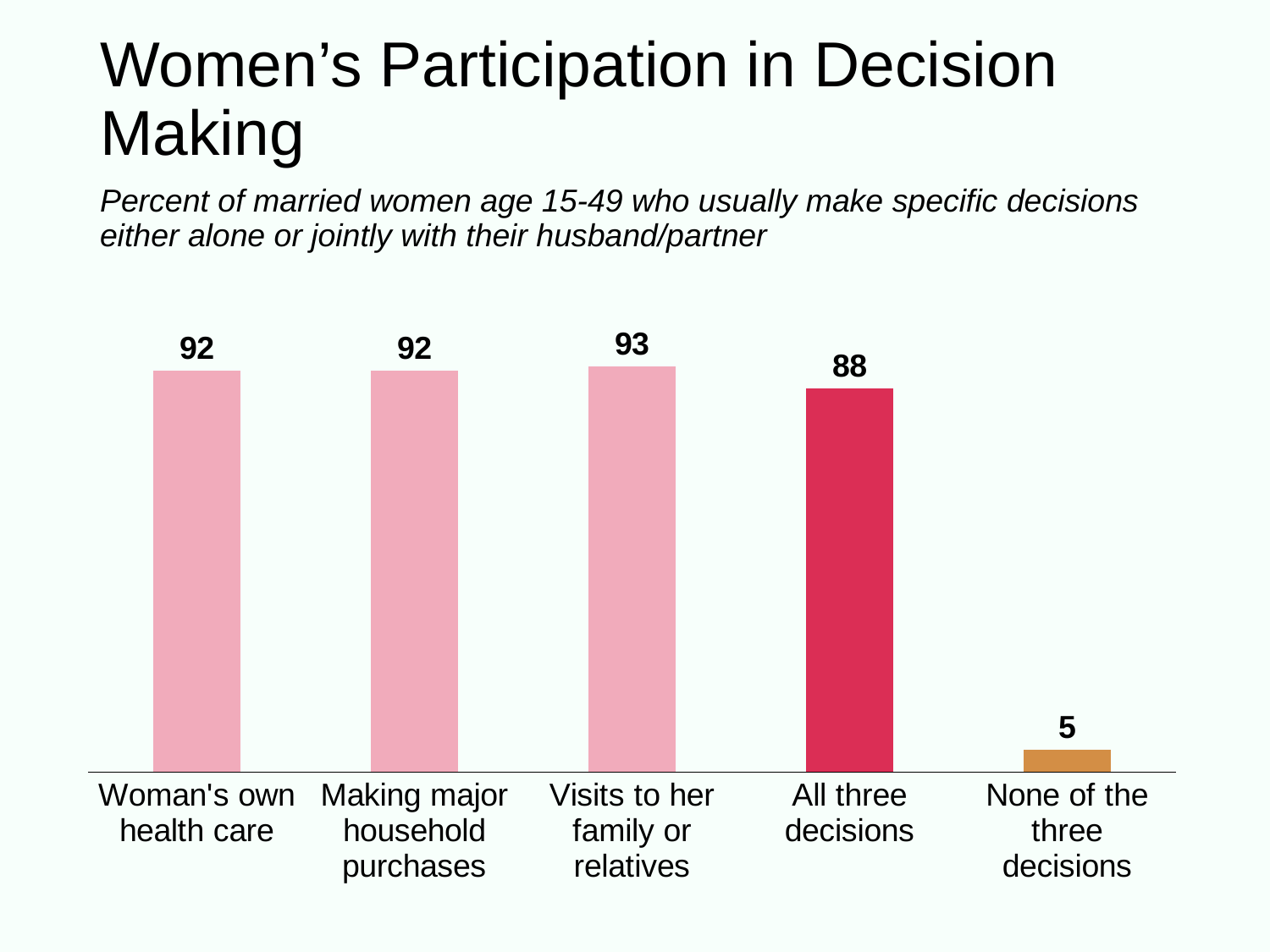

# Women’s Participation in Decision Making
Percent of married women age 15-49 who usually make specific decisions either alone or jointly with their husband/partner

### Chart

| Category | Woman's own health care |
|---|---|
| Woman's own health care | 92.0 |
| Making major household purchases | 92.0 |
| Visits to her family or relatives | 93.0 |
| All three decisions | 88.0 |
| None of the three decisions | 5.0 |